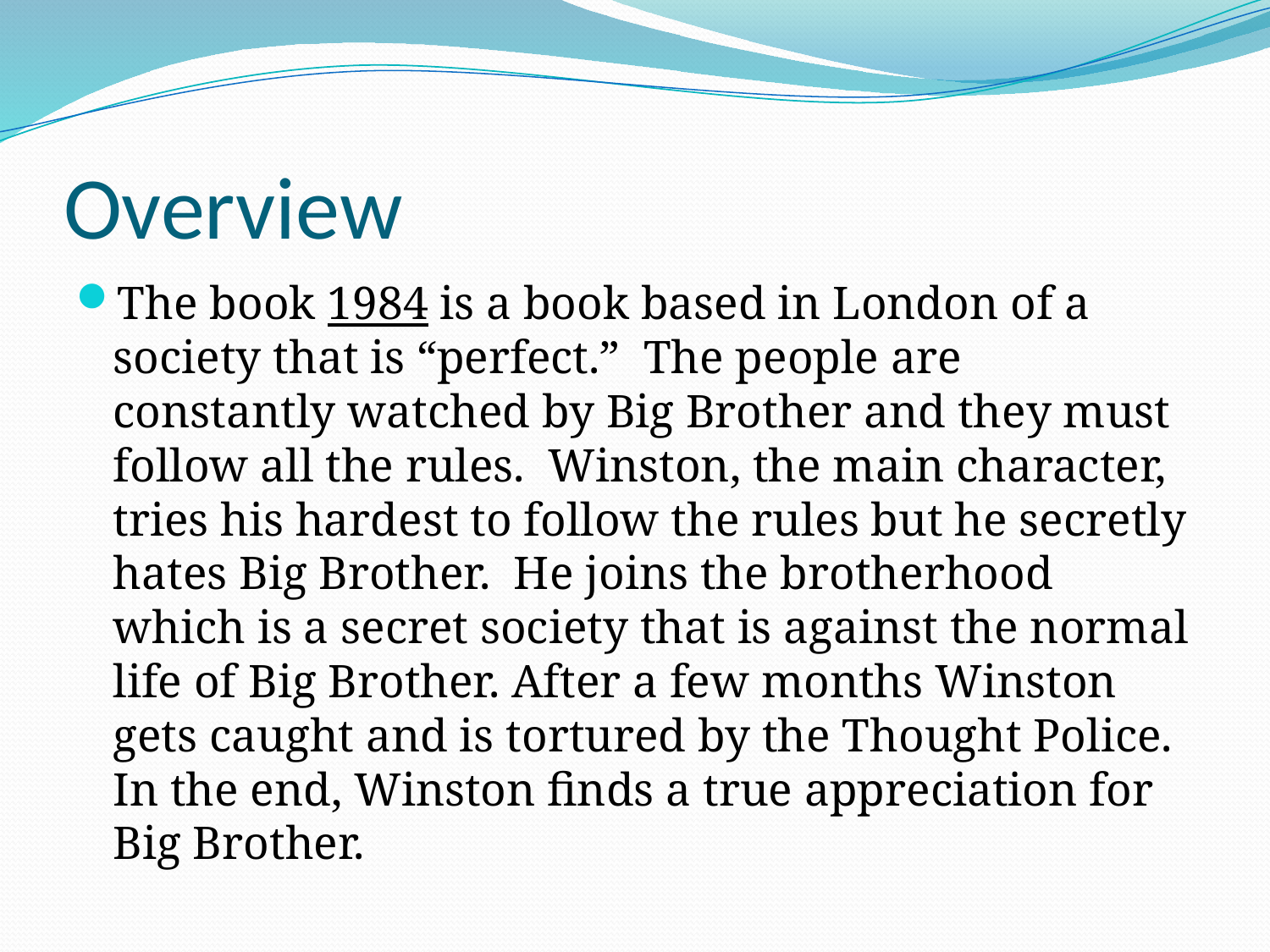

# Overview
The book 1984 is a book based in London of a society that is “perfect.”  The people are constantly watched by Big Brother and they must follow all the rules.  Winston, the main character, tries his hardest to follow the rules but he secretly hates Big Brother.  He joins the brotherhood which is a secret society that is against the normal life of Big Brother. After a few months Winston gets caught and is tortured by the Thought Police.  In the end, Winston finds a true appreciation for Big Brother.